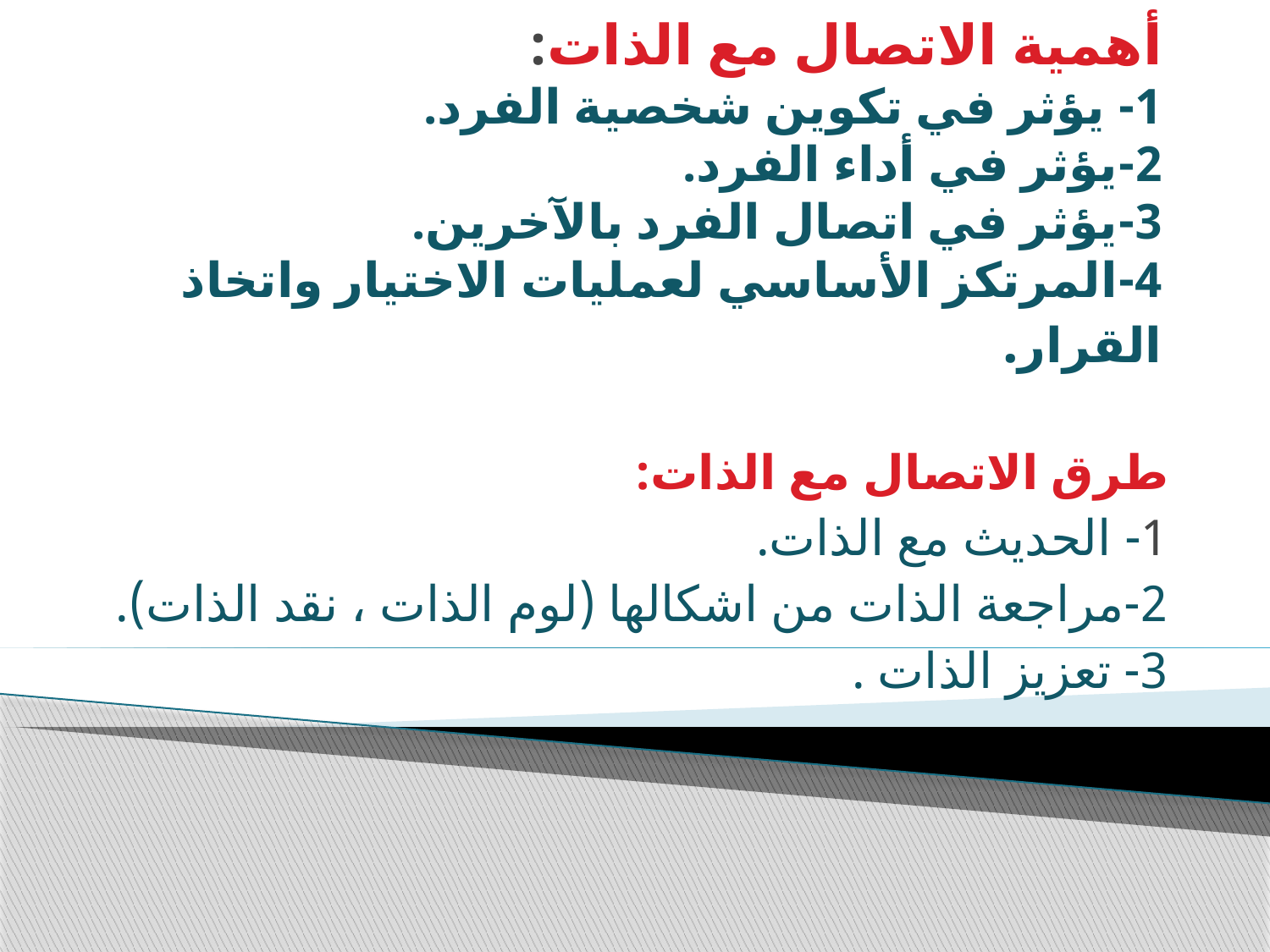

# أهمية الاتصال مع الذات: 1- يؤثر في تكوين شخصية الفرد. 2-يؤثر في أداء الفرد. 3-يؤثر في اتصال الفرد بالآخرين. 4-المرتكز الأساسي لعمليات الاختيار واتخاذ القرار.
طرق الاتصال مع الذات:
1- الحديث مع الذات.
2-مراجعة الذات من اشكالها (لوم الذات ، نقد الذات).
3- تعزيز الذات .